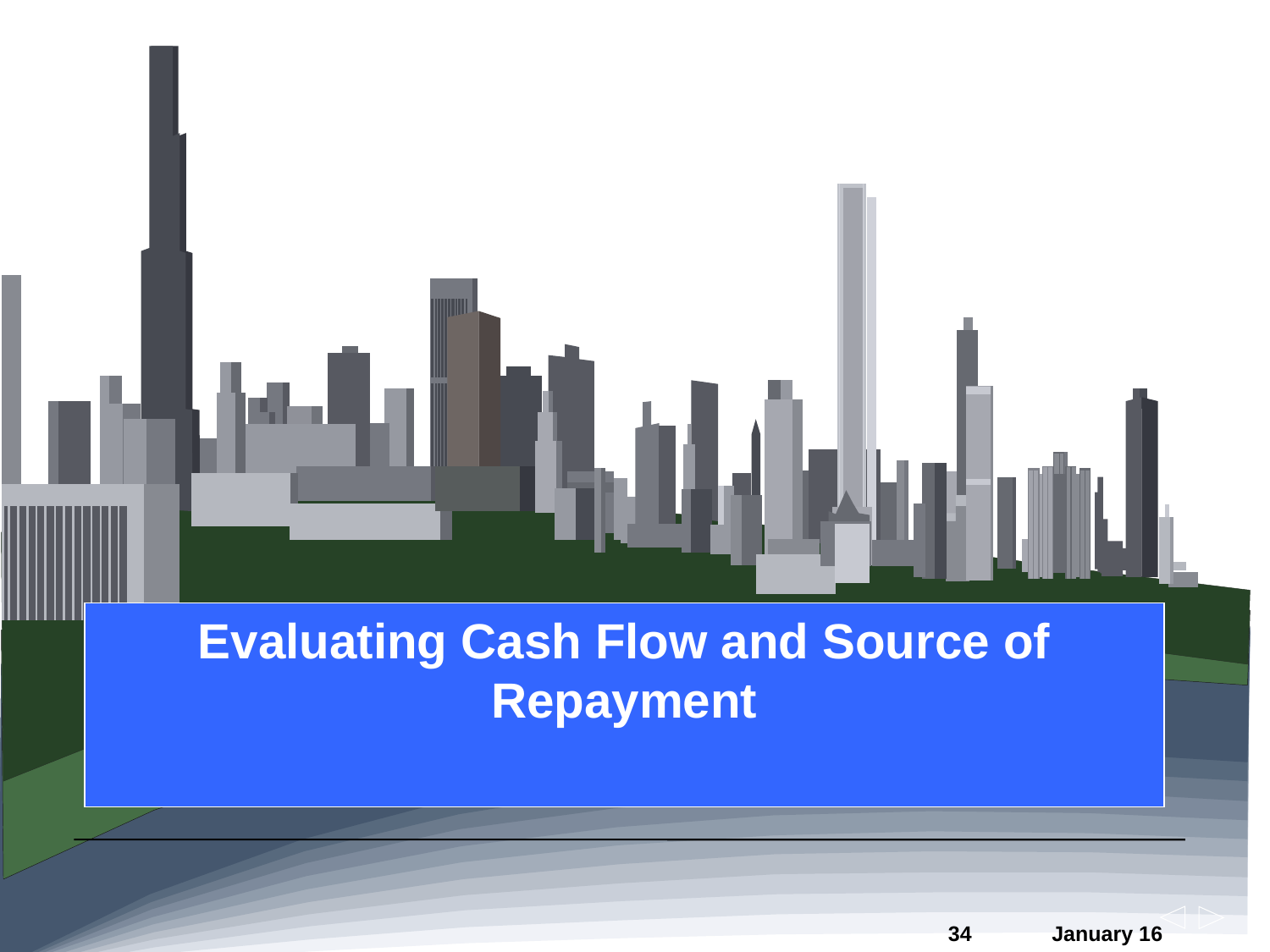

# Evaluating Cash Flow and Source of Repayment